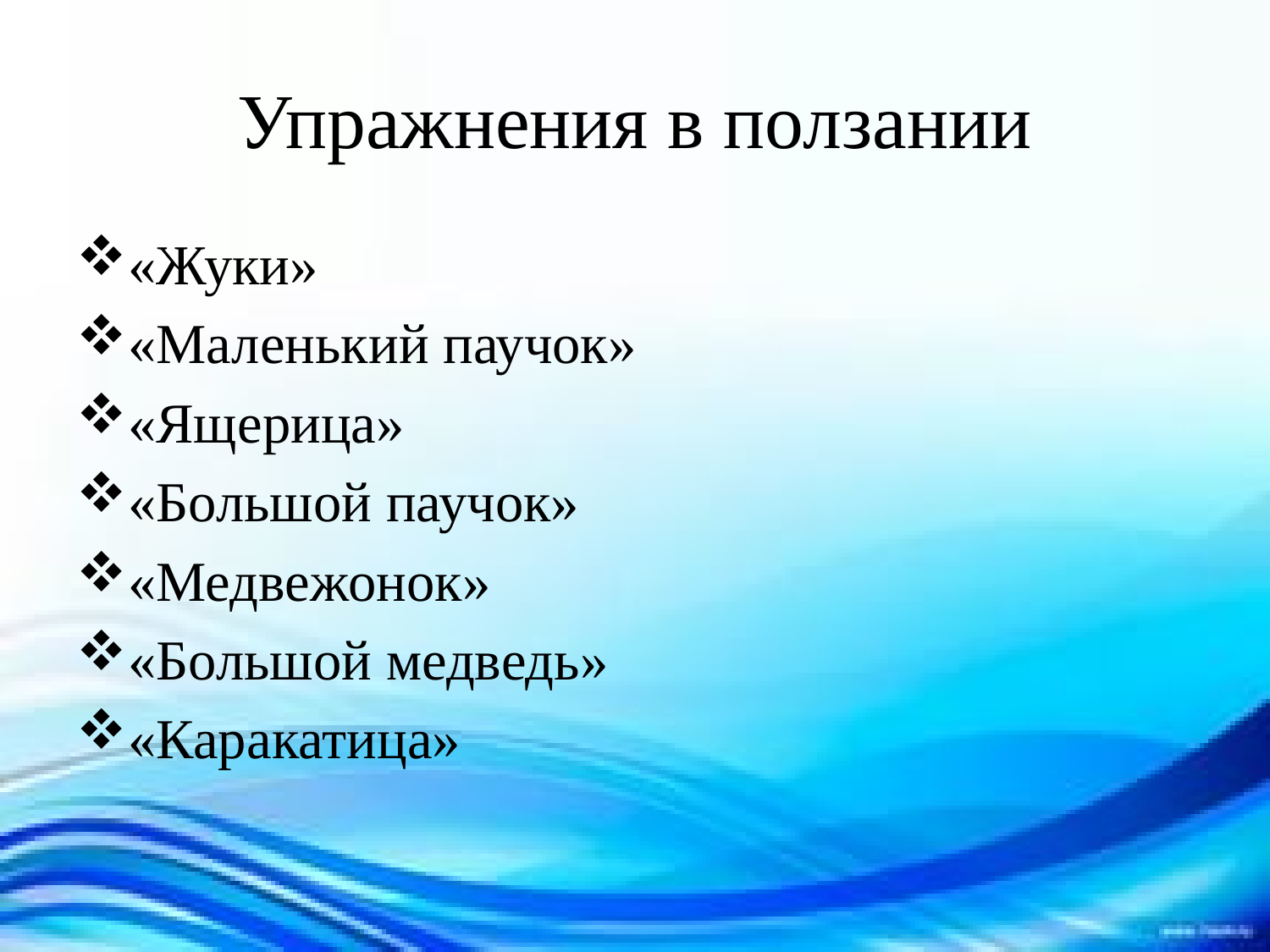

# Упражнения в ползании
«Жуки»
«Маленький паучок»
«Ящерица»
«Большой паучок»
«Медвежонок»
«Большой медведь»
«Каракатица»